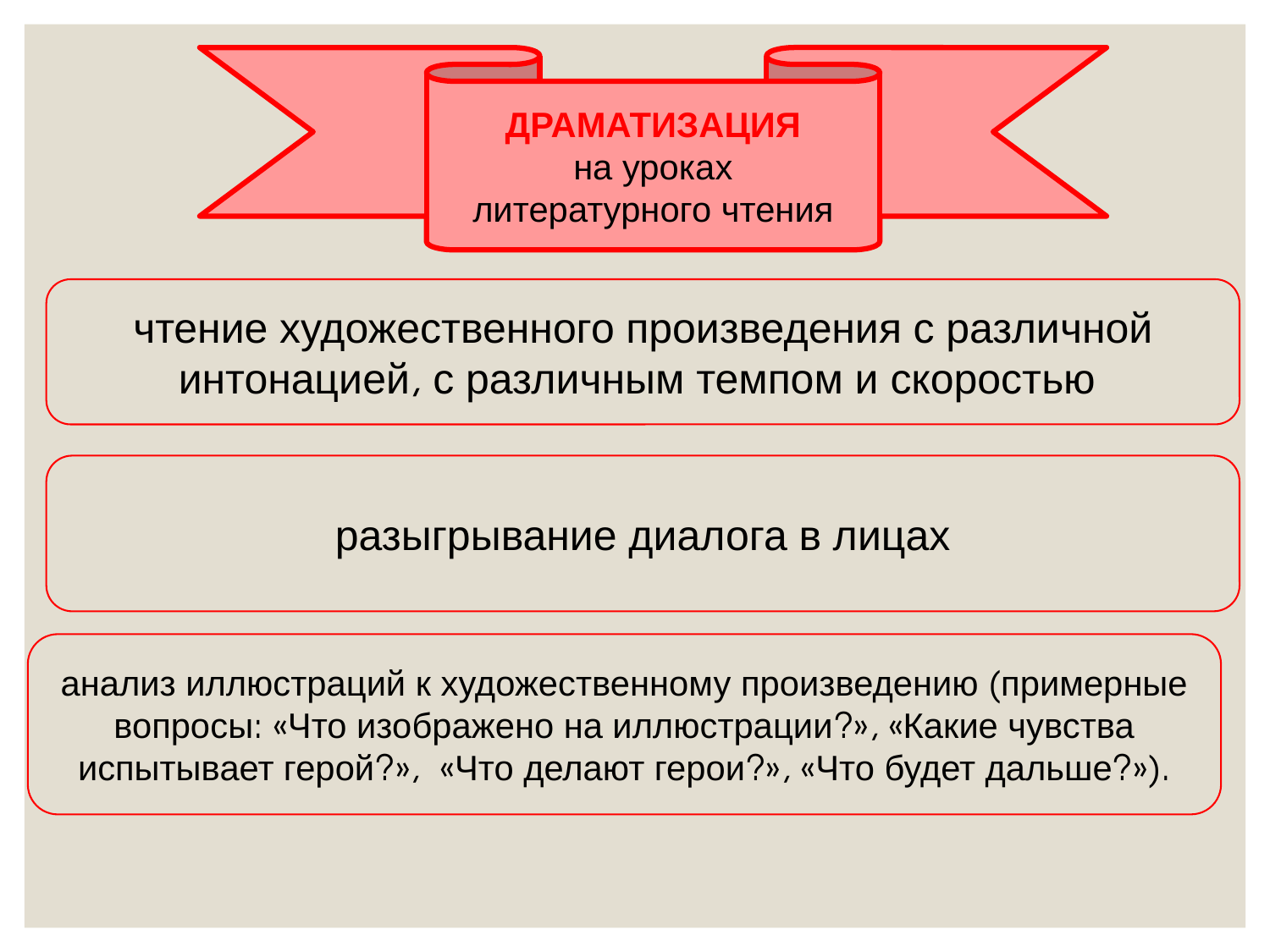

ДРАМАТИЗАЦИЯ
на уроках
литературного чтения
чтение художественного произведения с различной интонацией, с различным темпом и скоростью
разыгрывание диалога в лицах
анализ иллюстраций к художественному произведению (примерные вопросы: «Что изображено на иллюстрации?», «Какие чувства испытывает герой?»,  «Что делают герои?», «Что будет дальше?»).